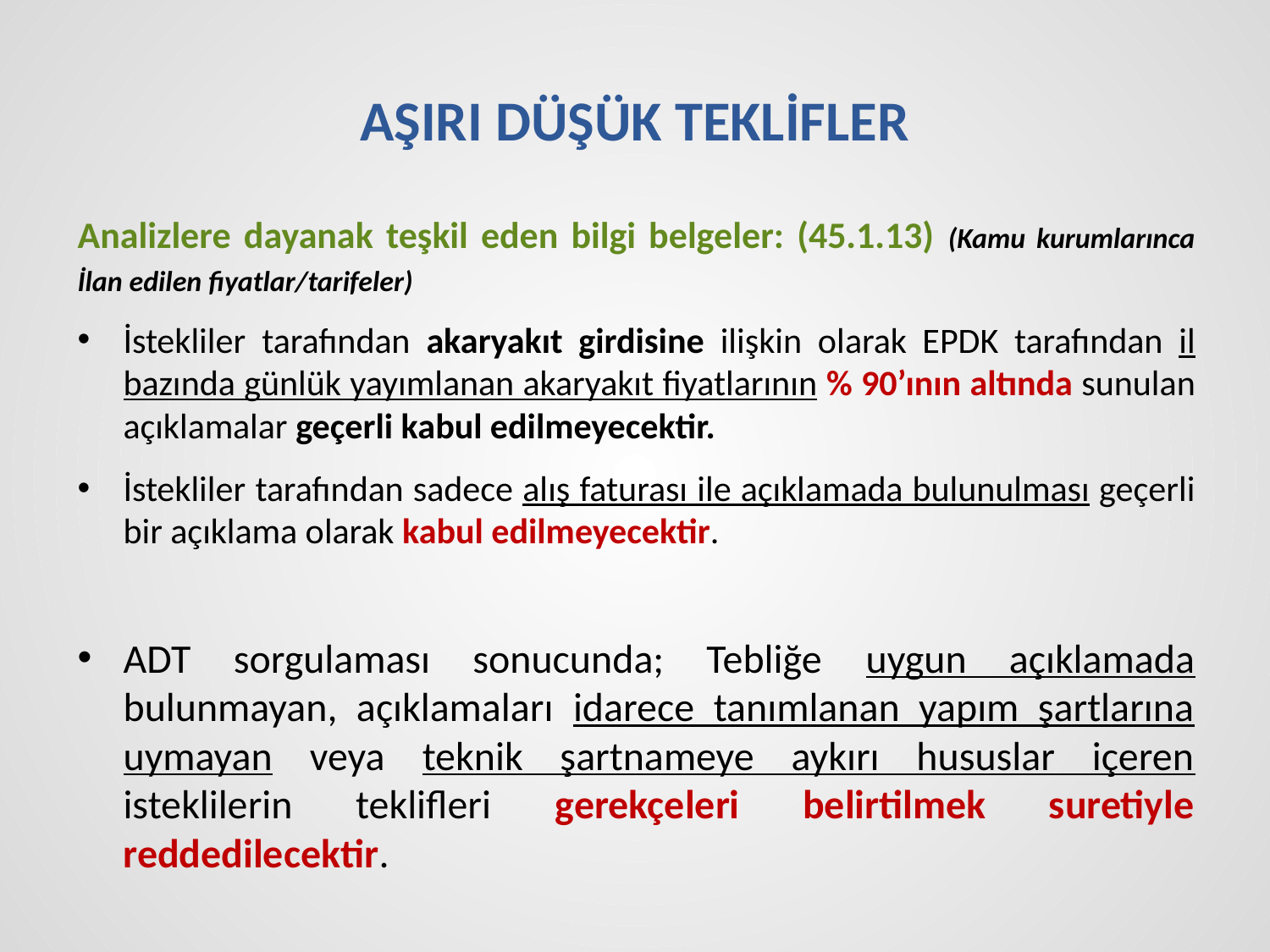

# AŞIRI DÜŞÜK TEKLİFLER
Analizlere dayanak teşkil eden bilgi belgeler: (45.1.13) (Kamu kurumlarınca İlan edilen fiyatlar/tarifeler)
İstekliler tarafından akaryakıt girdisine ilişkin olarak EPDK tarafından il bazında günlük yayımlanan akaryakıt fiyatlarının % 90’ının altında sunulan açıklamalar geçerli kabul edilmeyecektir.
İstekliler tarafından sadece alış faturası ile açıklamada bulunulması geçerli bir açıklama olarak kabul edilmeyecektir.

ADT sorgulaması sonucunda; Tebliğe uygun açıklamada bulunmayan, açıklamaları idarece tanımlanan yapım şartlarına uymayan veya teknik şartnameye aykırı hususlar içeren isteklilerin teklifleri gerekçeleri belirtilmek suretiyle reddedilecektir.